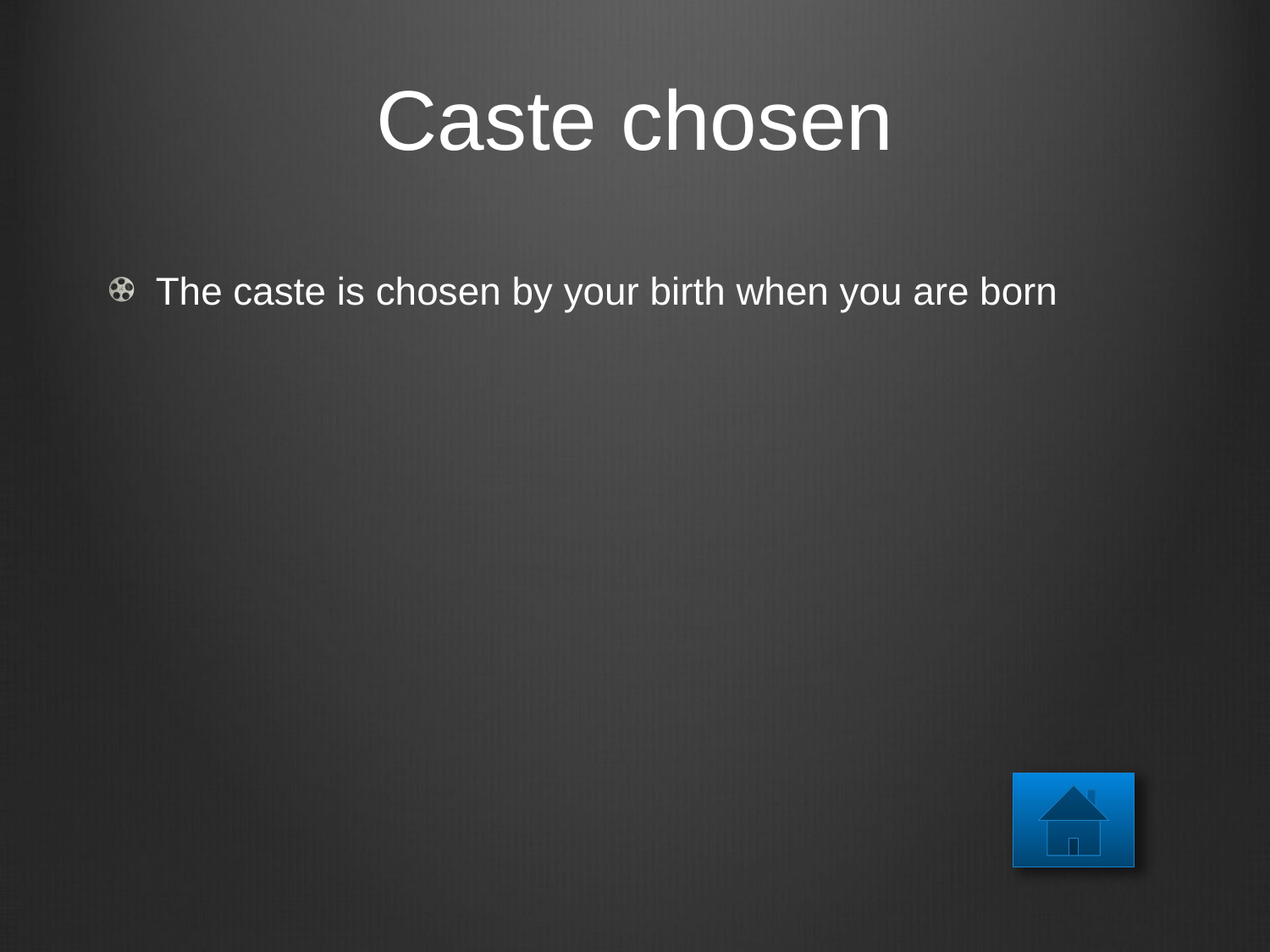

# Caste chosen
The caste is chosen by your birth when you are born